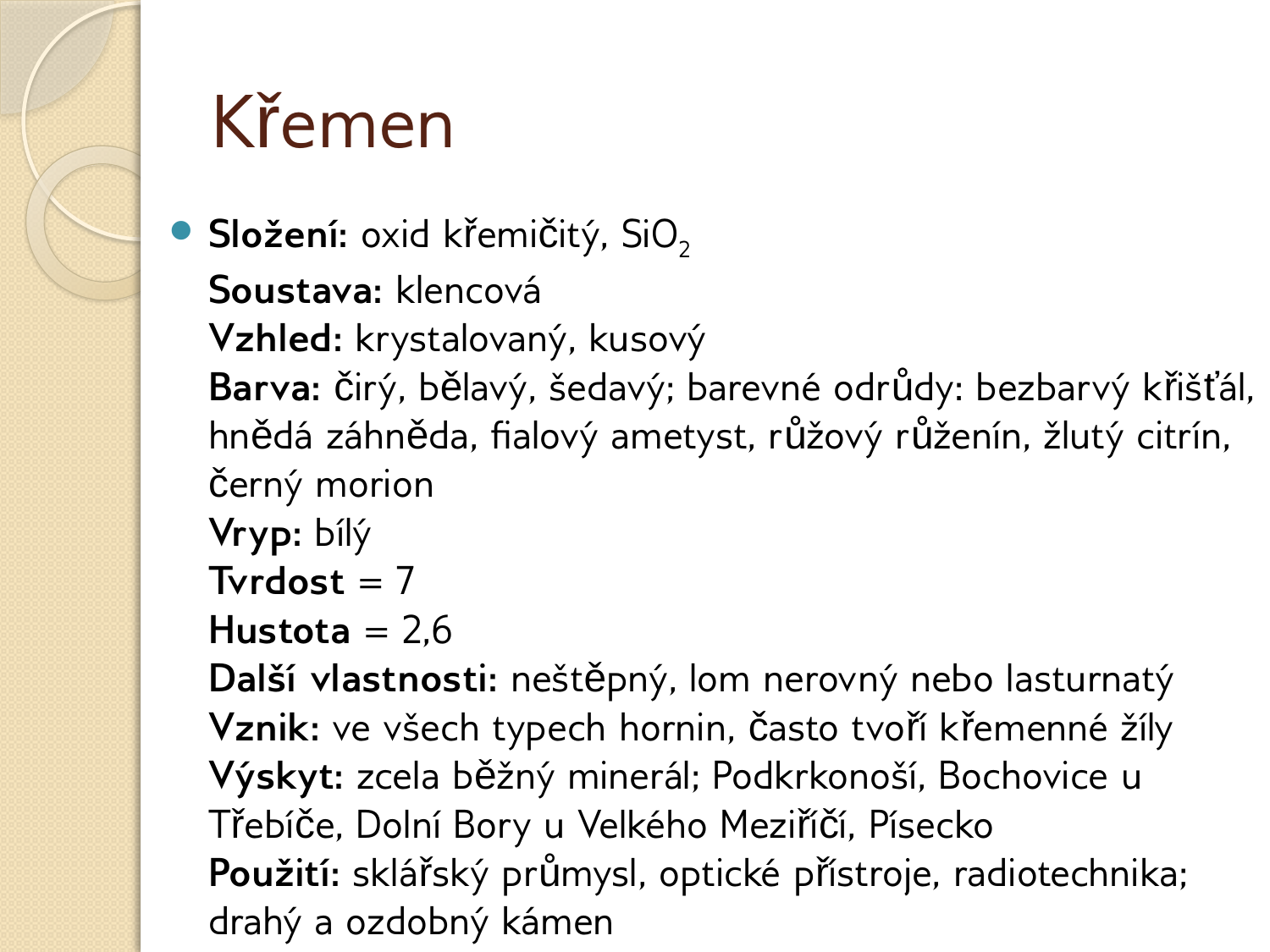

# Křemen
Složení: oxid křemičitý, SiO2 
Soustava: klencová 
Vzhled: krystalovaný, kusový 
Barva: čirý, bělavý, šedavý; barevné odrůdy: bezbarvý křišťál, hnědá záhněda, fialový ametyst, růžový růženín, žlutý citrín, černý morion 
Vryp: bílý 
Tvrdost = 7 
Hustota = 2,6 
Další vlastnosti: neštěpný, lom nerovný nebo lasturnatý 
Vznik: ve všech typech hornin, často tvoří křemenné žíly 
Výskyt: zcela běžný minerál; Podkrkonoší, Bochovice u Třebíče, Dolní Bory u Velkého Meziříčí, Písecko
Použití: sklářský průmysl, optické přístroje, radiotechnika; drahý a ozdobný kámen